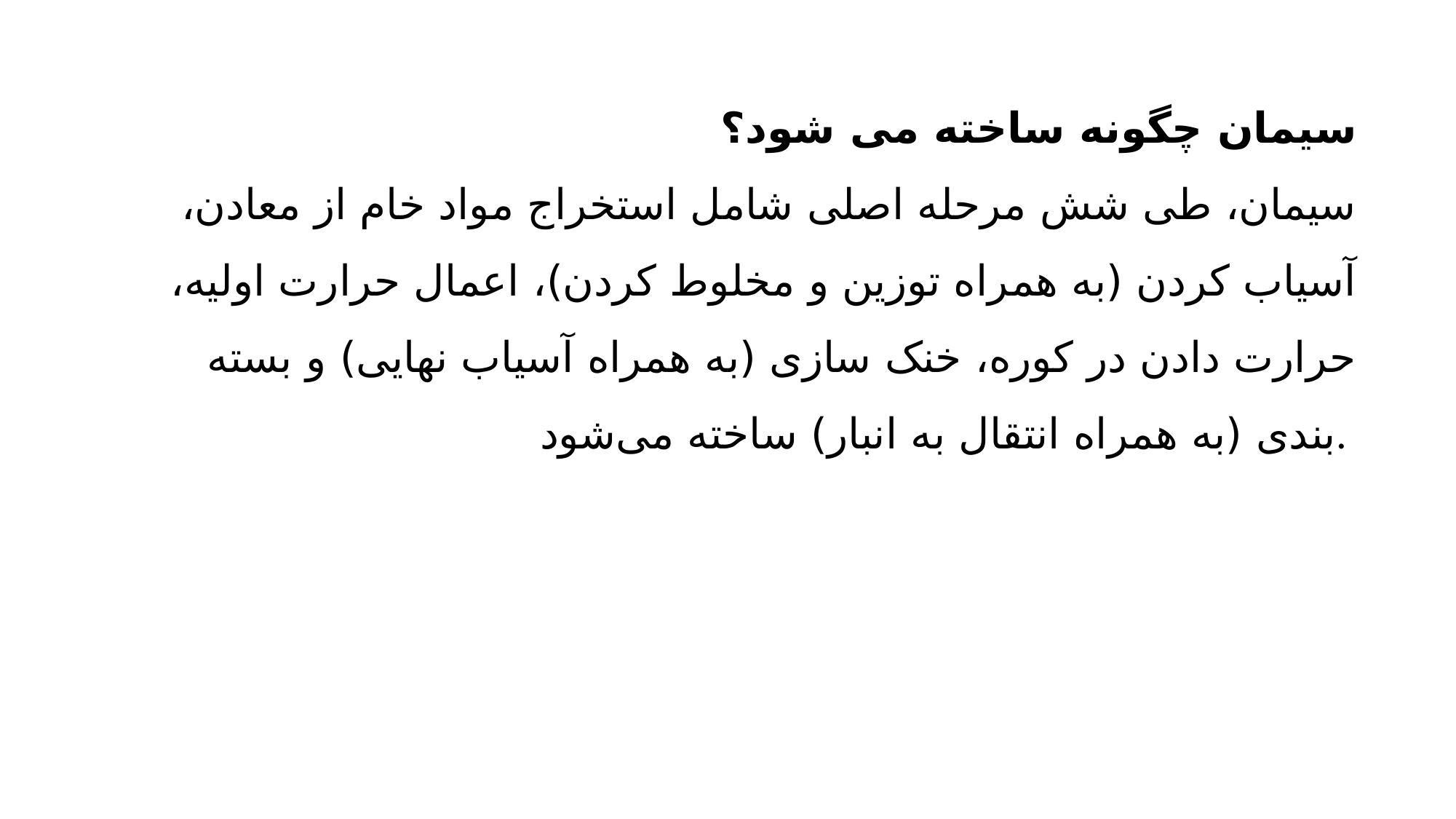

# سیمان چگونه ساخته می شود؟ سیمان، طی شش مرحله اصلی شامل استخراج مواد خام از معادن، آسیاب کردن (به همراه توزین و مخلوط کردن)، اعمال حرارت اولیه، حرارت دادن در کوره، خنک سازی (به همراه آسیاب نهایی) و بسته بندی (به همراه انتقال به انبار) ساخته می‌شود.